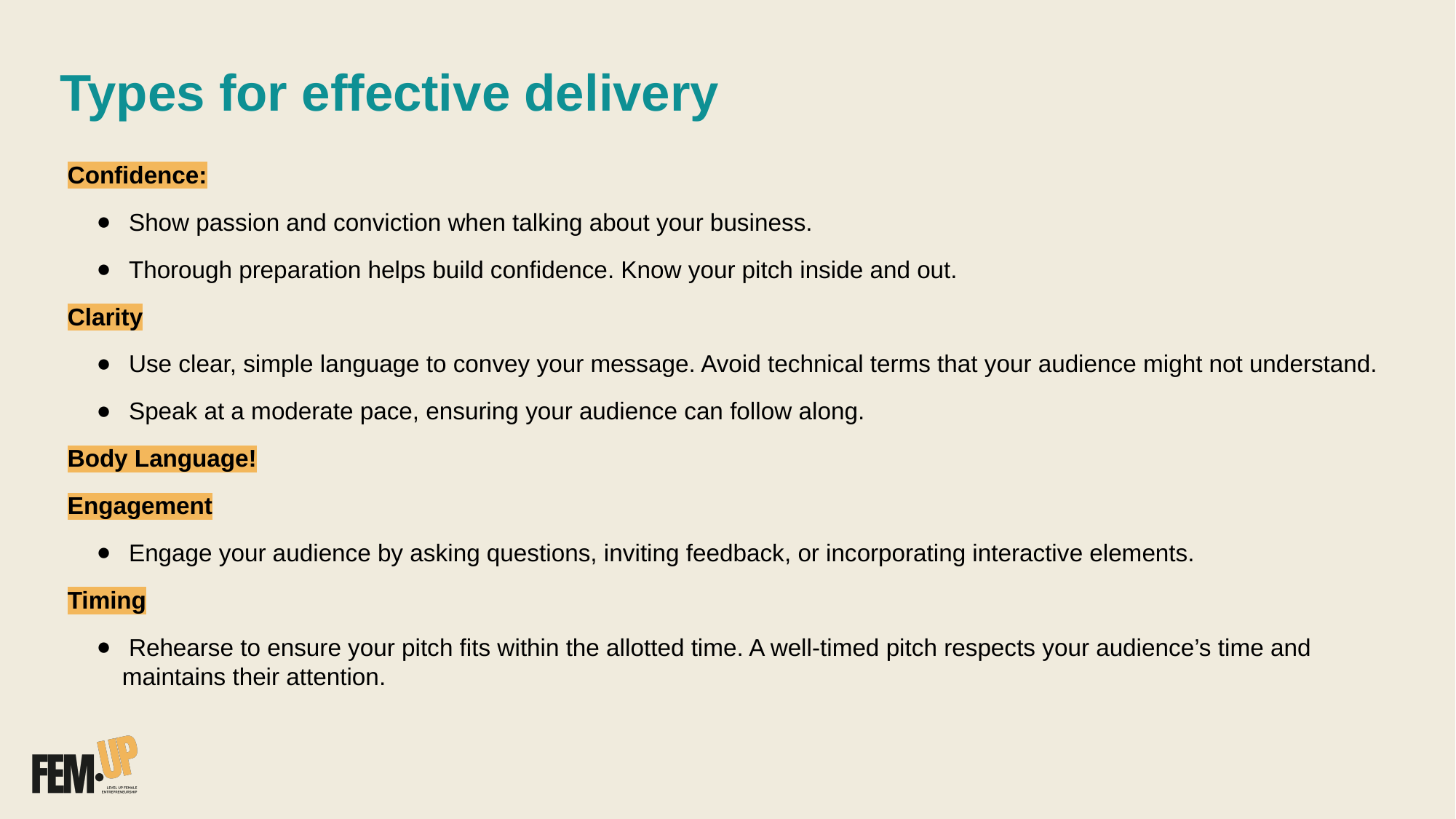

# Types for effective delivery
Confidence:
 Show passion and conviction when talking about your business.
 Thorough preparation helps build confidence. Know your pitch inside and out.
Clarity
 Use clear, simple language to convey your message. Avoid technical terms that your audience might not understand.
 Speak at a moderate pace, ensuring your audience can follow along.
Body Language!
Engagement
 Engage your audience by asking questions, inviting feedback, or incorporating interactive elements.
Timing
 Rehearse to ensure your pitch fits within the allotted time. A well-timed pitch respects your audience’s time and maintains their attention.